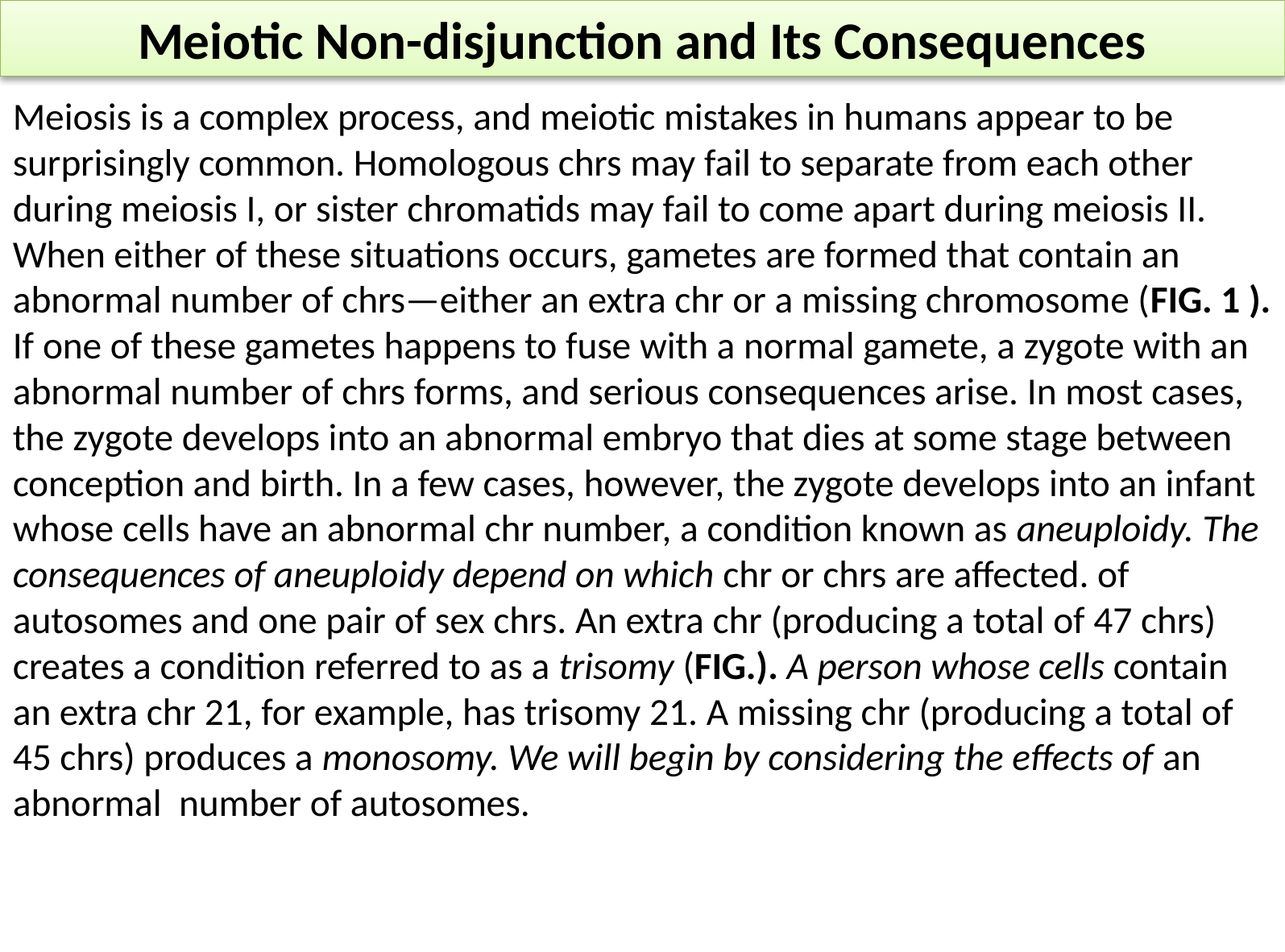

# Meiotic Non-disjunction and Its Consequences
Meiosis is a complex process, and meiotic mistakes in humans appear to be surprisingly common. Homologous chrs may fail to separate from each other during meiosis I, or sister chromatids may fail to come apart during meiosis II. When either of these situations occurs, gametes are formed that contain an abnormal number of chrs—either an extra chr or a missing chromosome (FIG. 1 ). If one of these gametes happens to fuse with a normal gamete, a zygote with an abnormal number of chrs forms, and serious consequences arise. In most cases, the zygote develops into an abnormal embryo that dies at some stage between conception and birth. In a few cases, however, the zygote develops into an infant whose cells have an abnormal chr number, a condition known as aneuploidy. The consequences of aneuploidy depend on which chr or chrs are affected. of autosomes and one pair of sex chrs. An extra chr (producing a total of 47 chrs) creates a condition referred to as a trisomy (FIG.). A person whose cells contain an extra chr 21, for example, has trisomy 21. A missing chr (producing a total of 45 chrs) produces a monosomy. We will begin by considering the effects of an abnormal  number of autosomes.